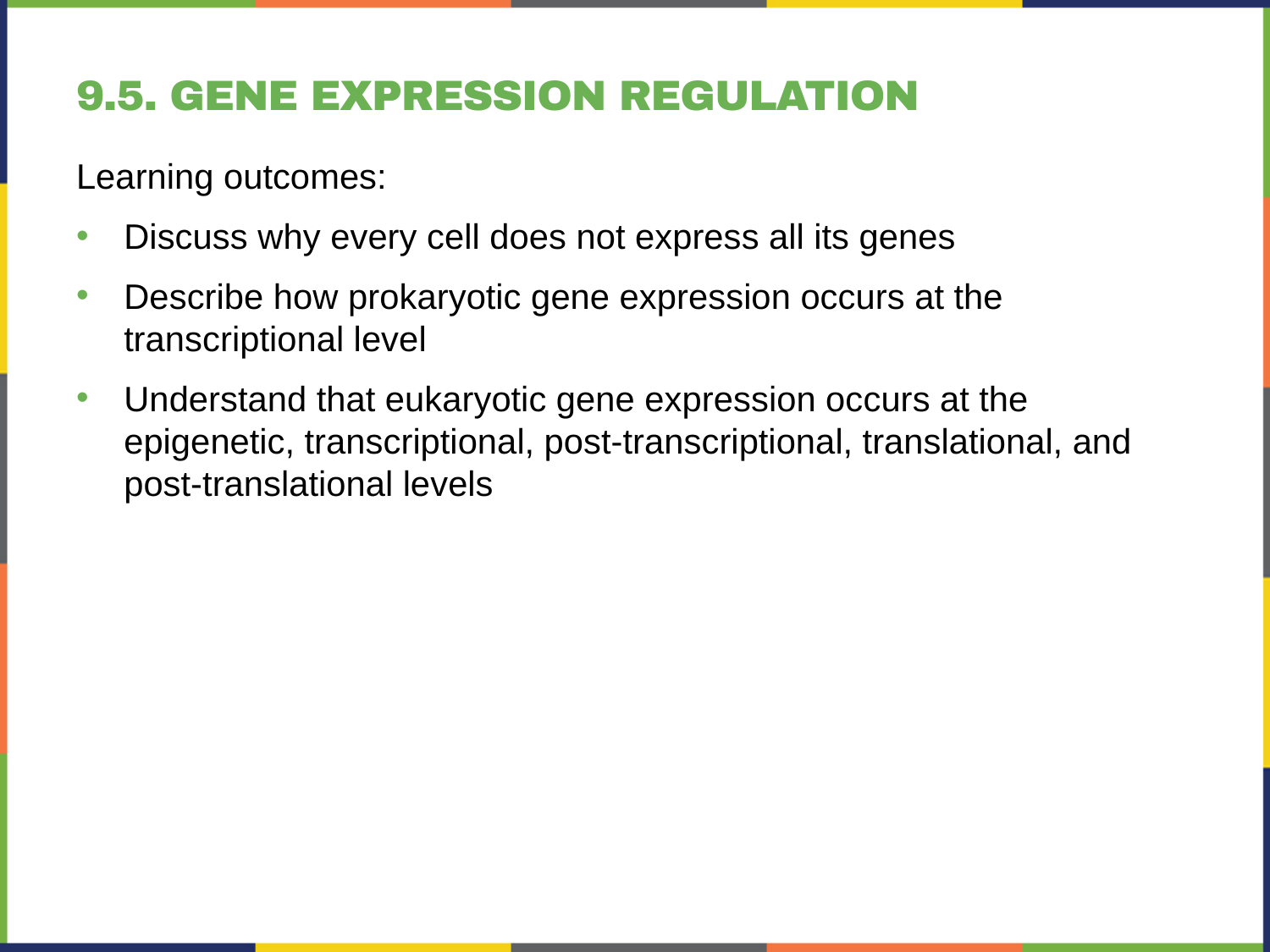

# 9.5. gene expression regulation
Learning outcomes:
Discuss why every cell does not express all its genes
Describe how prokaryotic gene expression occurs at the transcriptional level
Understand that eukaryotic gene expression occurs at the epigenetic, transcriptional, post-transcriptional, translational, and post-translational levels